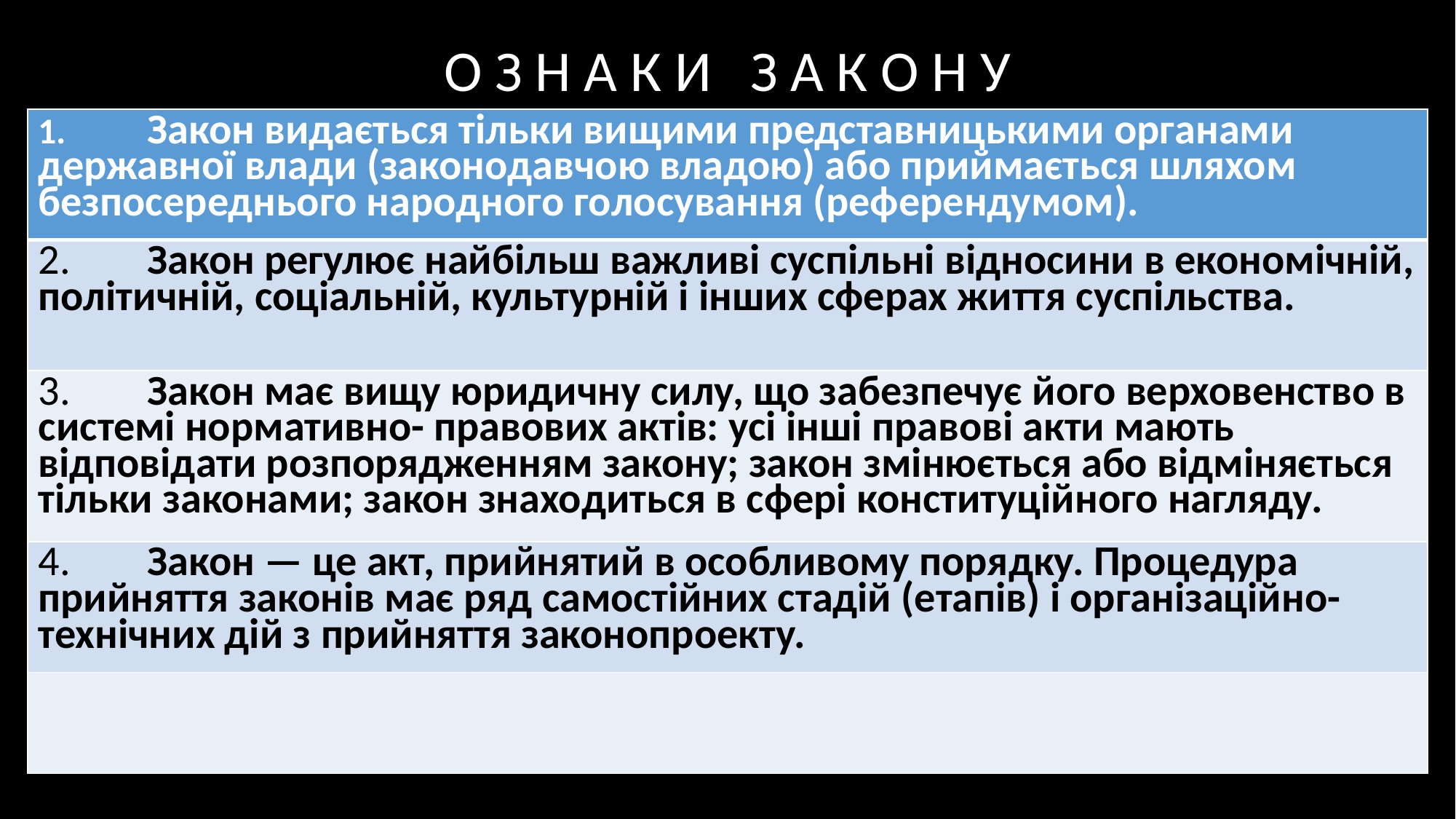

# О З Н А К И   З А К О Н У
| 1. Закон видається тільки вищими представницькими органами державної влади (законодавчою владою) або приймається шляхом безпосереднього народного голосування (референдумом). |
| --- |
| 2. Закон регулює найбільш важливі суспільні відносини в економічній, політичній, соціальній, культурній і інших сферах життя суспільства. |
| 3. Закон має вищу юридичну силу, що забезпечує його верховенство в системі нормативно- правових актів: усі інші правові акти мають відповідати розпорядженням закону; закон змінюється або відміняється тільки законами; закон знаходиться в сфері конституційного нагляду. |
| 4. Закон — це акт, прийнятий в особливому порядку. Процедура прийняття законів має ряд самостійних стадій (етапів) і організаційно-технічних дій з прийняття законопроекту. |
|  |